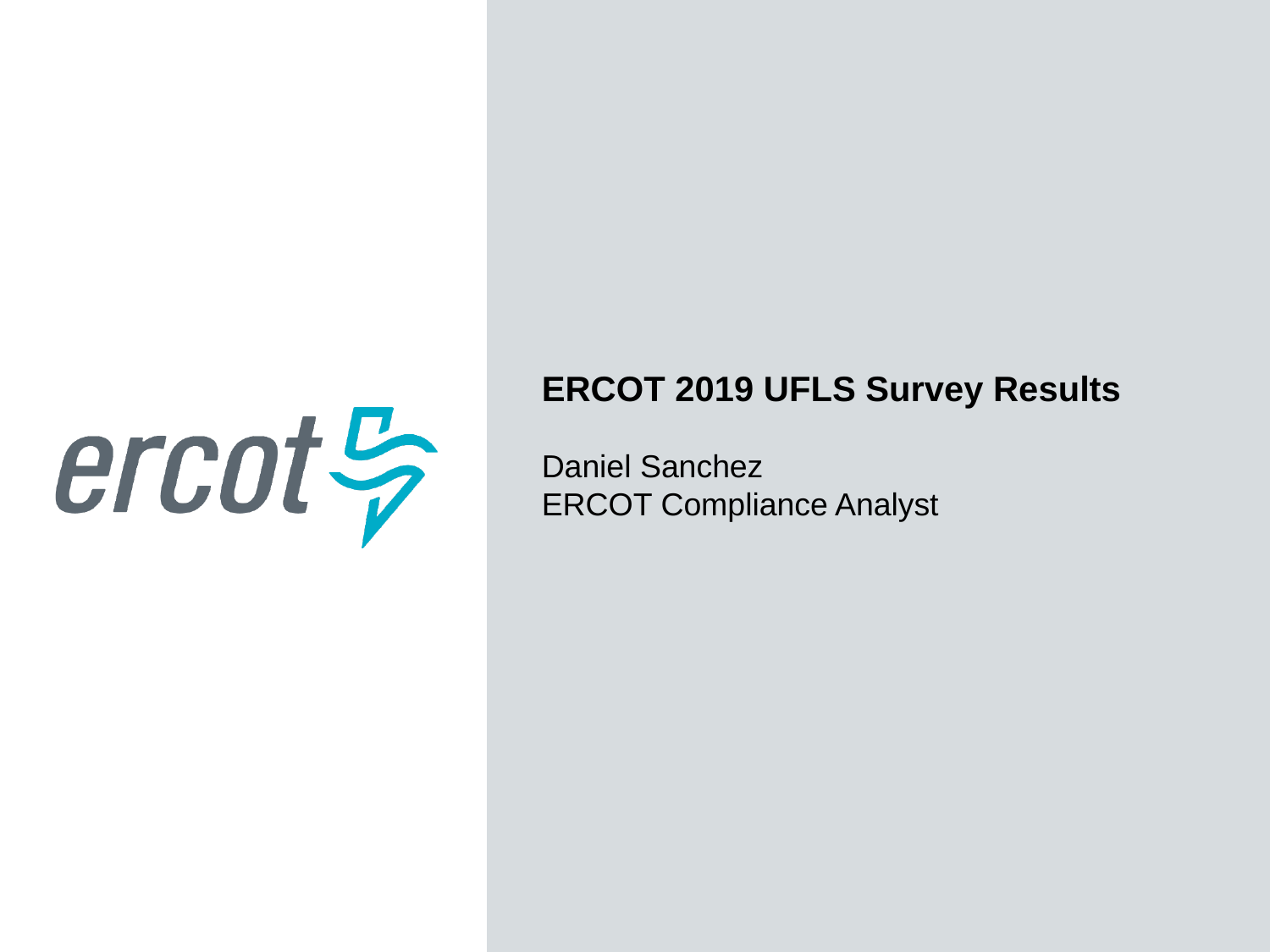

ERCOT 2019 UFLS Survey Results

Daniel Sanchez
ERCOT Compliance Analyst